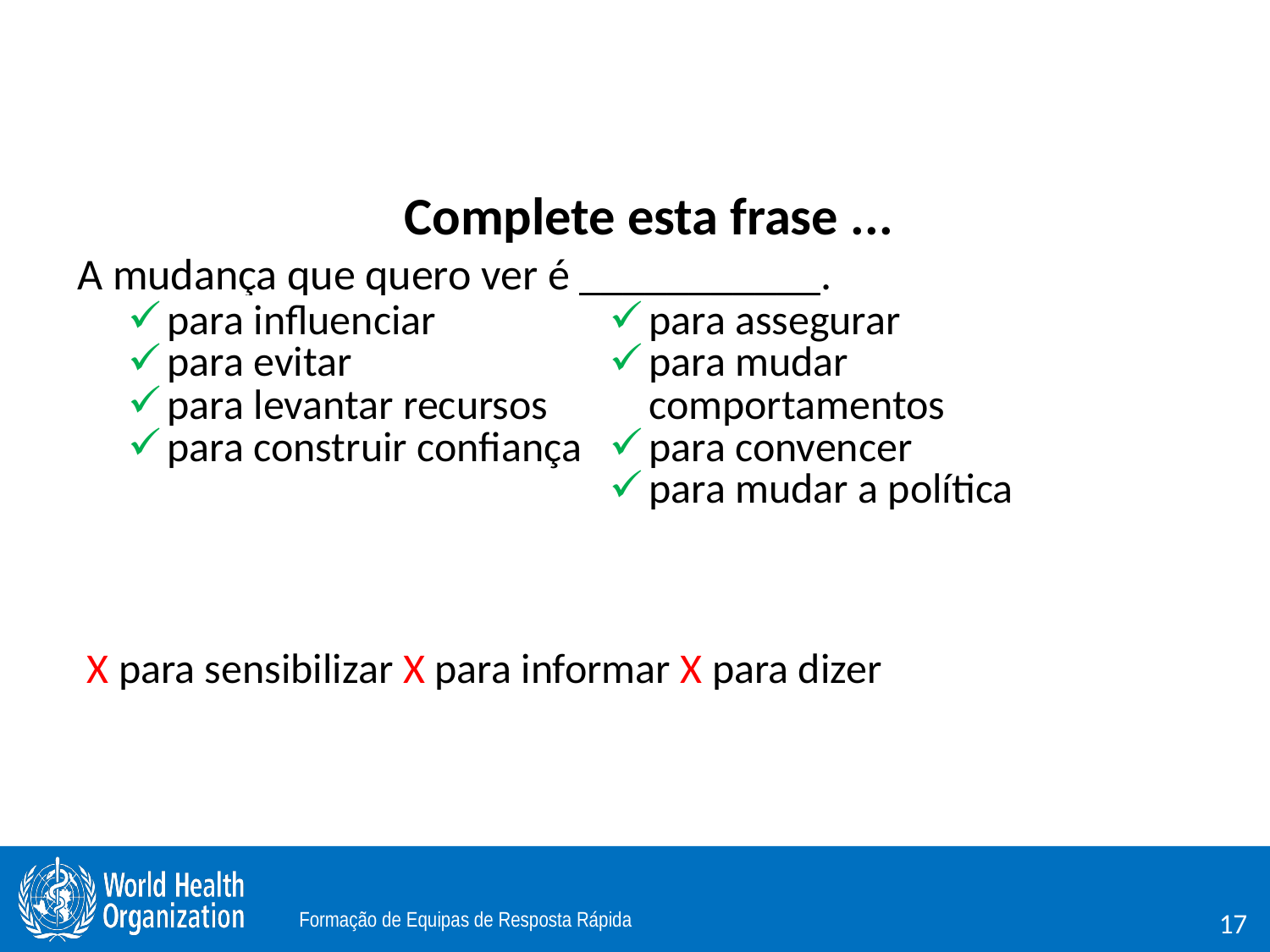

Prática para desenvolver um SOCO
#
Complete esta frase ...
A mudança que quero ver é ___________.

 X para sensibilizar X para informar X para dizer

| para influenciar para evitar para levantar recursos para construir confiança | para assegurar para mudar comportamentos para convencer para mudar a política |
| --- | --- |